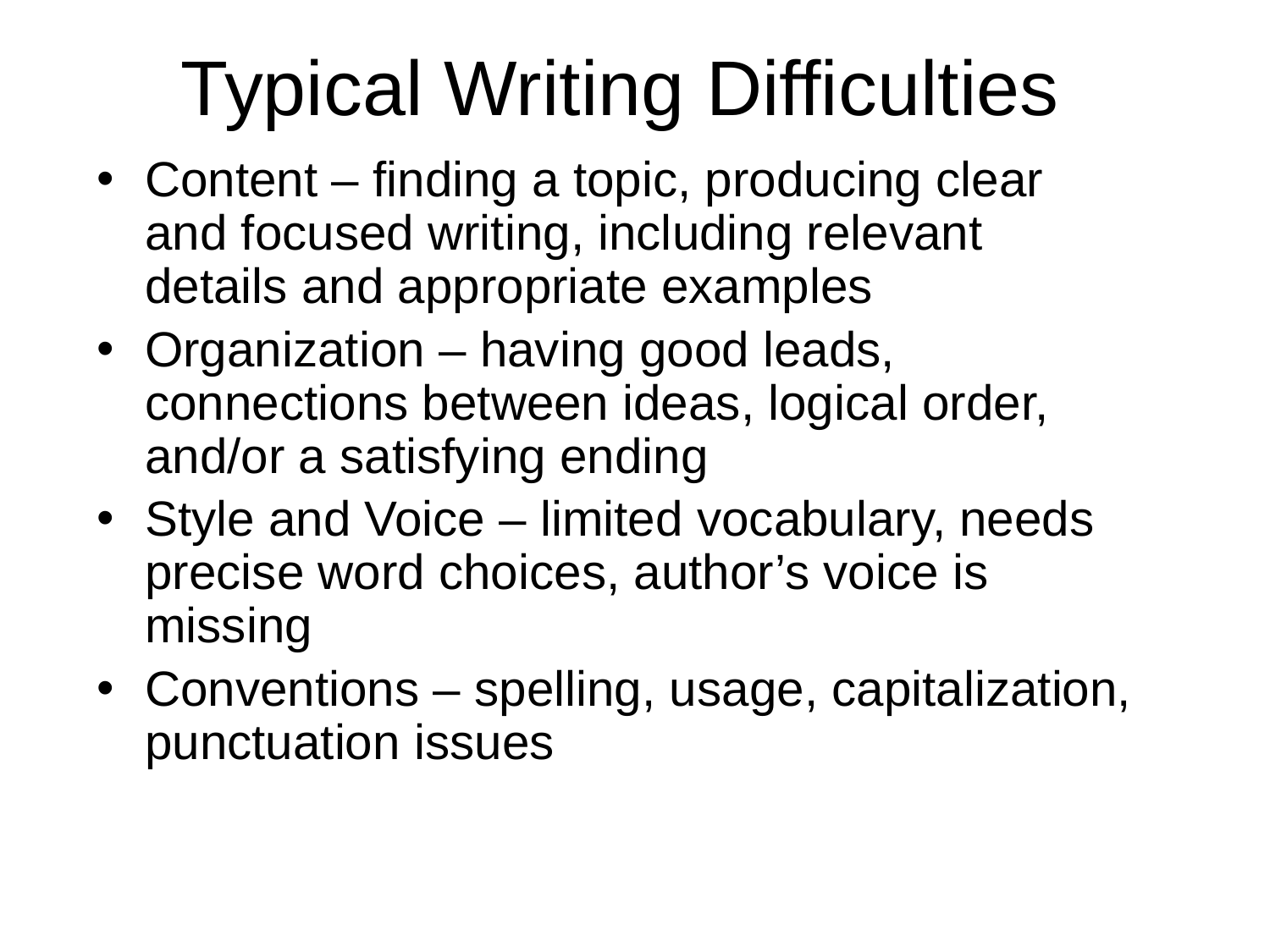

# Typical Writing Difficulties
Content – finding a topic, producing clear and focused writing, including relevant details and appropriate examples
Organization – having good leads, connections between ideas, logical order, and/or a satisfying ending
Style and Voice – limited vocabulary, needs precise word choices, author’s voice is missing
Conventions – spelling, usage, capitalization, punctuation issues